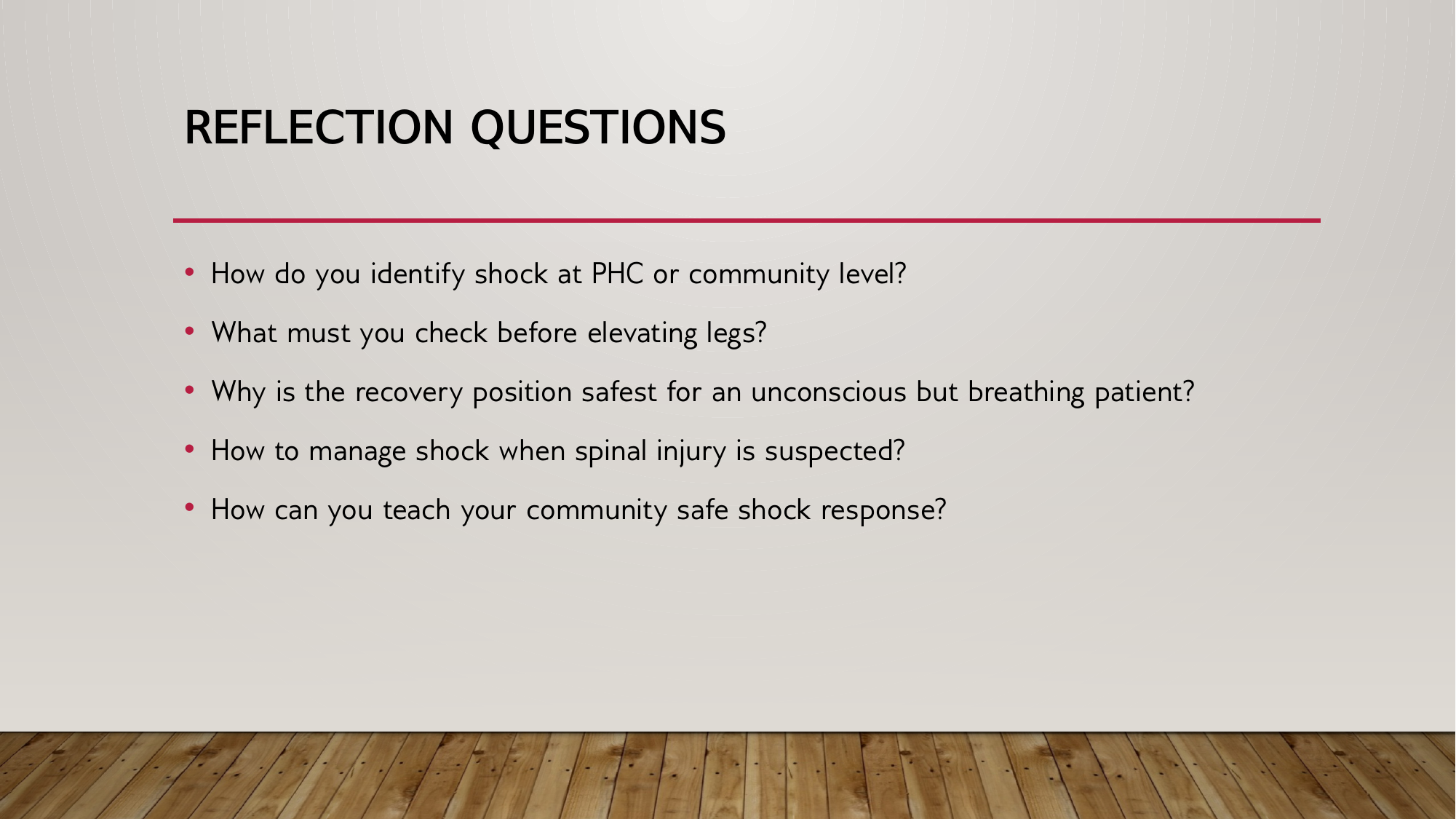

# Reflection Questions
How do you identify shock at PHC or community level?
What must you check before elevating legs?
Why is the recovery position safest for an unconscious but breathing patient?
How to manage shock when spinal injury is suspected?
How can you teach your community safe shock response?